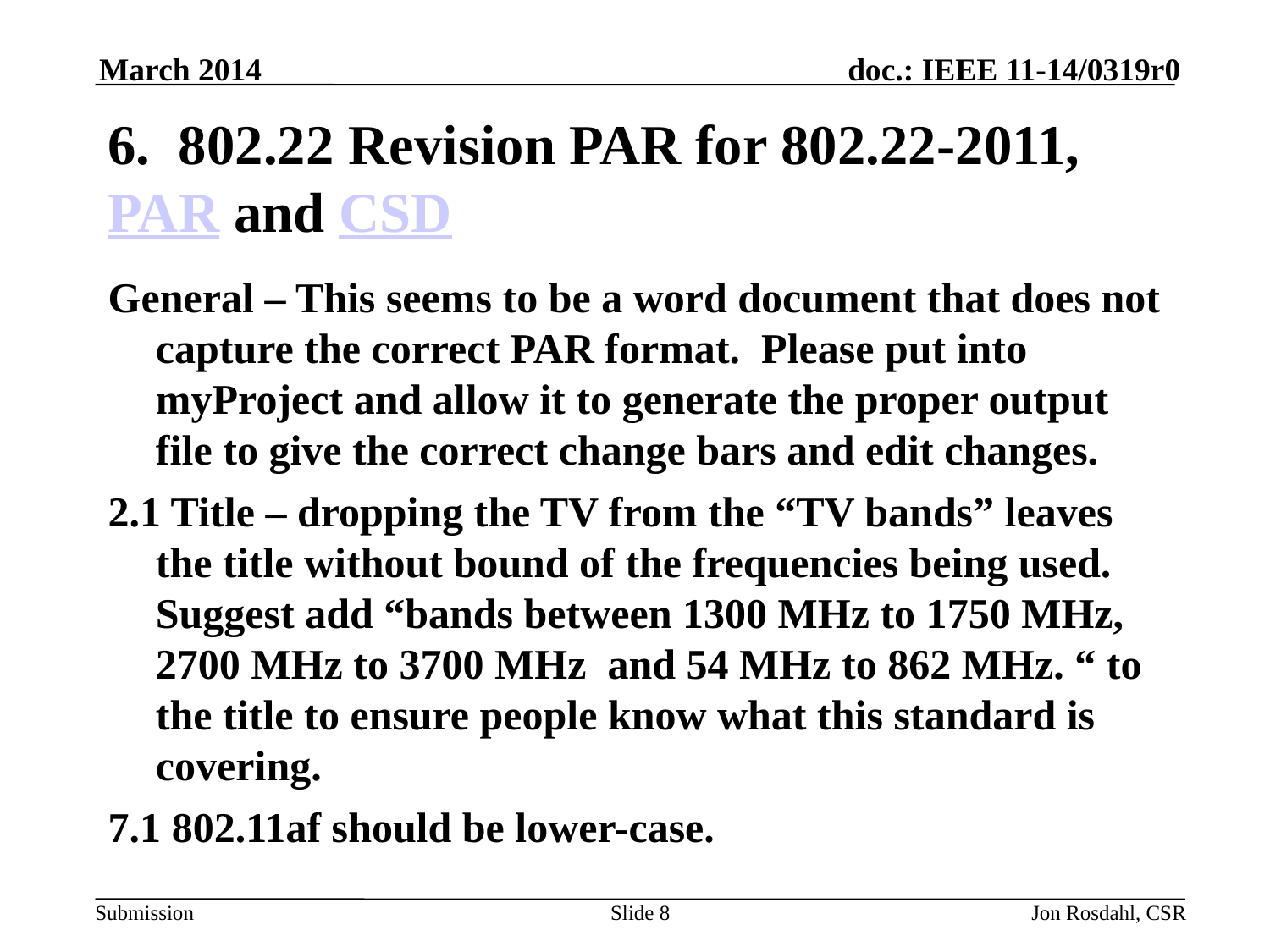

March 2014
# 6.  802.22 Revision PAR for 802.22-2011, PAR and CSD
General – This seems to be a word document that does not capture the correct PAR format.  Please put into myProject and allow it to generate the proper output file to give the correct change bars and edit changes.
2.1 Title – dropping the TV from the “TV bands” leaves the title without bound of the frequencies being used. Suggest add “bands between 1300 MHz to 1750 MHz, 2700 MHz to 3700 MHz  and 54 MHz to 862 MHz. “ to the title to ensure people know what this standard is covering.
7.1 802.11af should be lower-case.

Slide 8
Jon Rosdahl, CSR